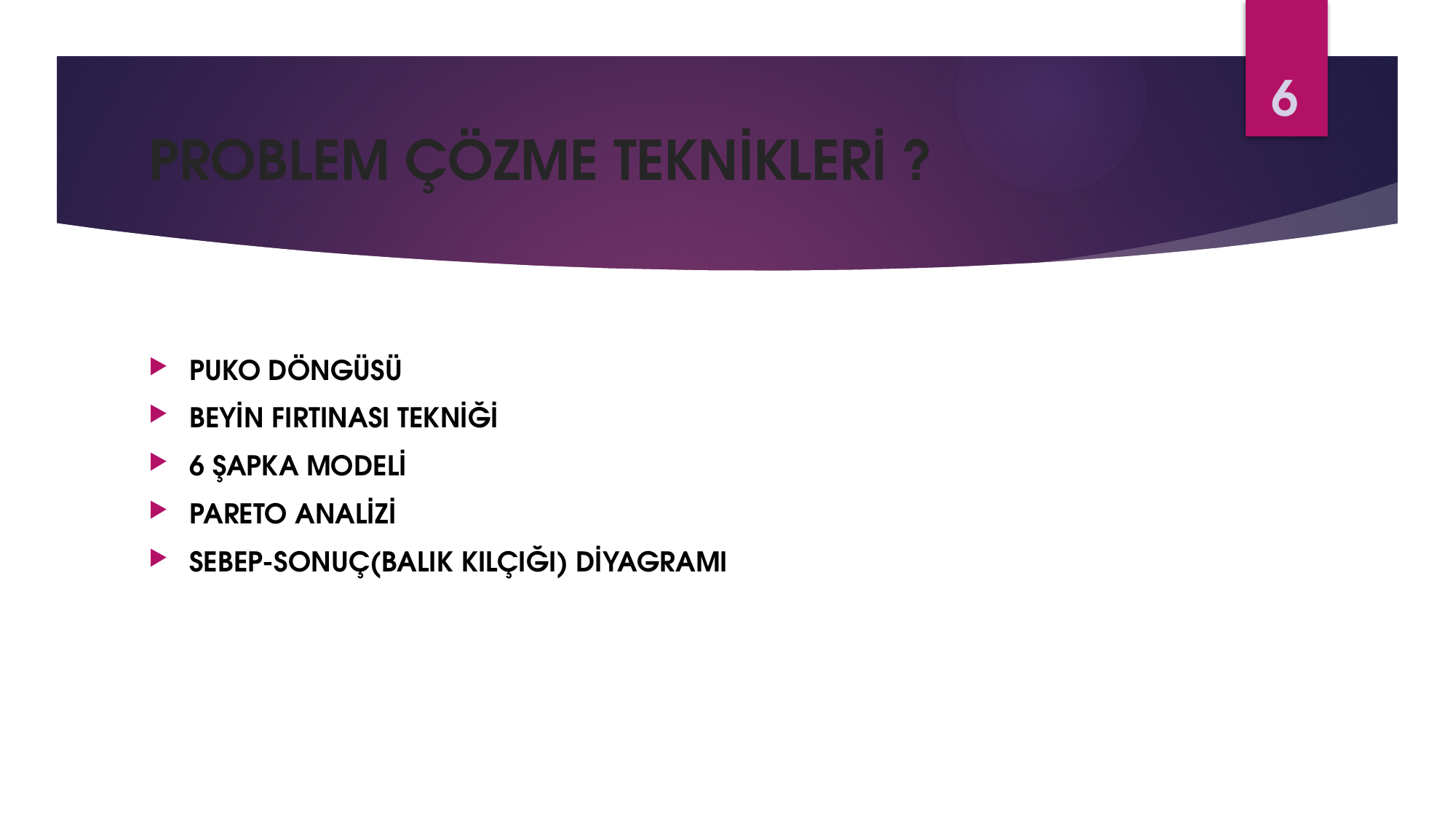

6
# PROBLEM ÇÖZME TEKNİKLERİ ?
PUKO DÖNGÜSÜ
BEYİN FIRTINASI TEKNİĞİ
6 ŞAPKA MODELİ
PARETO ANALİZİ
SEBEP-SONUÇ(BALIK KILÇIĞI) DİYAGRAMI